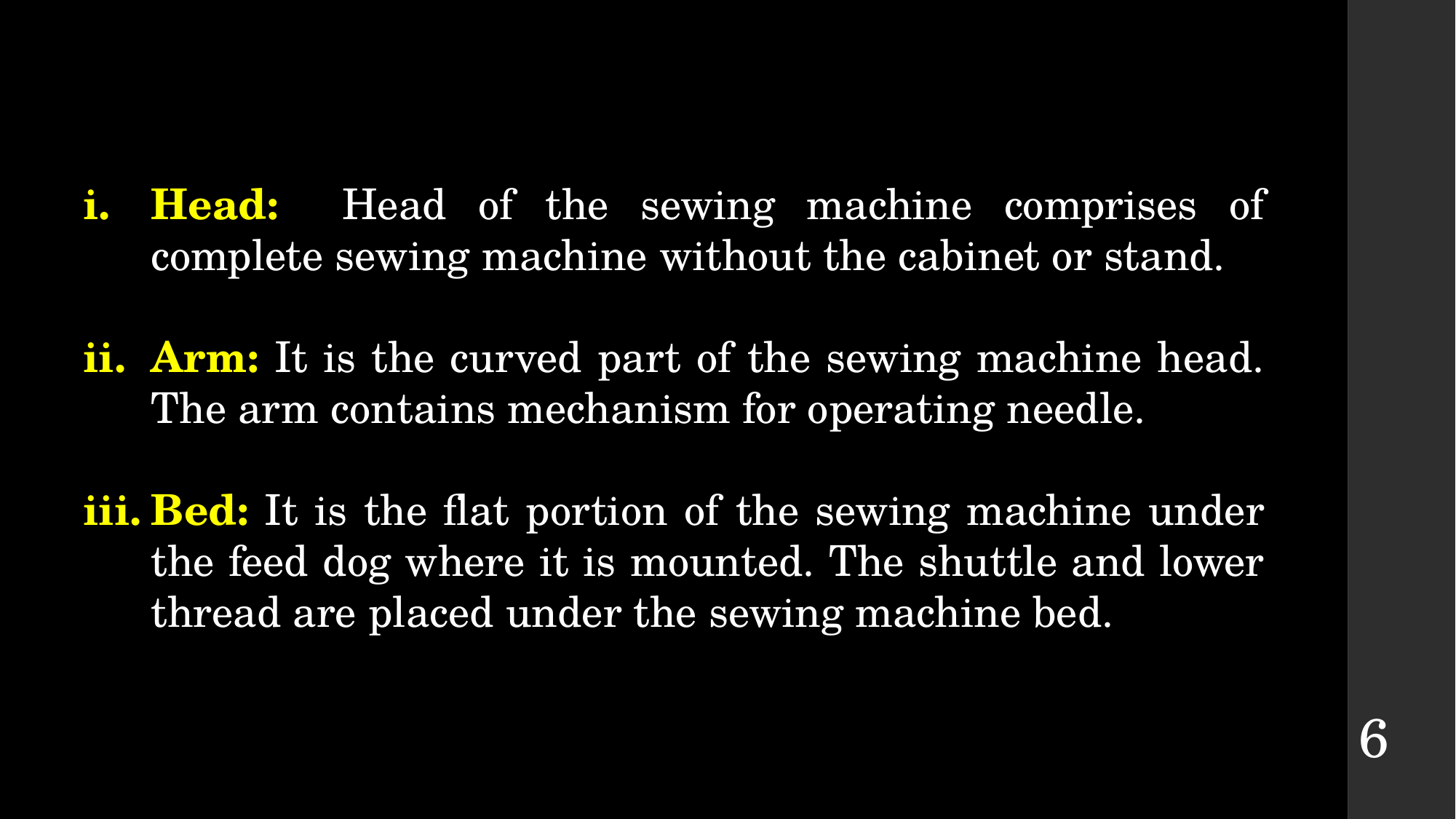

Head:  Head of the sewing machine comprises of complete sewing machine without the cabinet or stand.

Arm: It is the curved part of the sewing machine head. The arm contains mechanism for operating needle.

Bed: It is the flat portion of the sewing machine under the feed dog where it is mounted. The shuttle and lower thread are placed under the sewing machine bed.
6